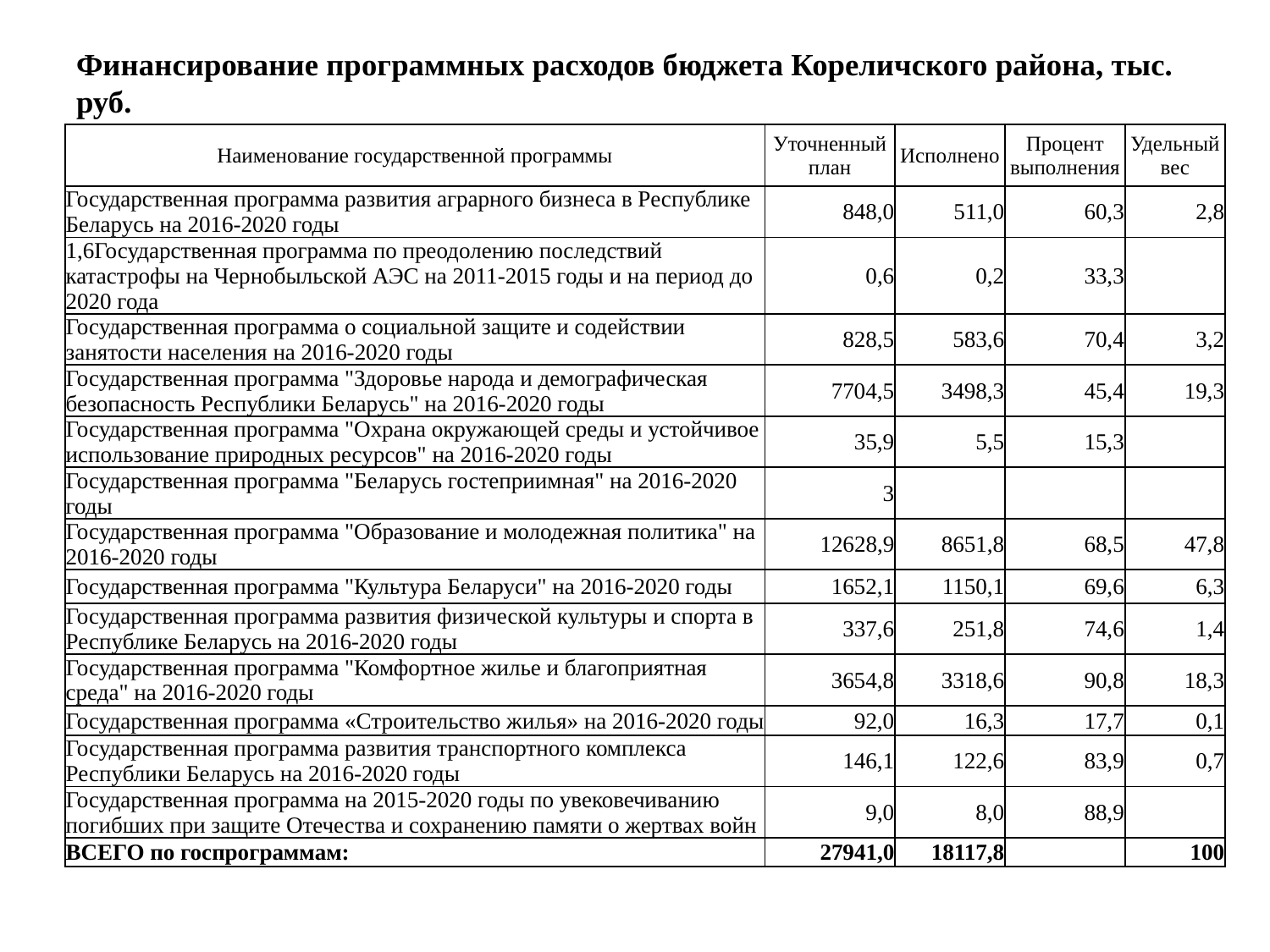

# Финансирование программных расходов бюджета Кореличского района, тыс. руб.
| Наименование государственной программы | Уточненный план | Исполнено | Процент выполнения | Удельный вес |
| --- | --- | --- | --- | --- |
| Государственная программа развития аграрного бизнеса в Республике Беларусь на 2016-2020 годы | 848,0 | 511,0 | 60,3 | 2,8 |
| 1,6Государственная программа по преодолению последствий катастрофы на Чернобыльской АЭС на 2011-2015 годы и на период до 2020 года | 0,6 | 0,2 | 33,3 |  |
| Государственная программа о социальной защите и содействии занятости населения на 2016-2020 годы | 828,5 | 583,6 | 70,4 | 3,2 |
| Государственная программа "Здоровье народа и демографическая безопасность Республики Беларусь" на 2016-2020 годы | 7704,5 | 3498,3 | 45,4 | 19,3 |
| Государственная программа "Охрана окружающей среды и устойчивое использование природных ресурсов" на 2016-2020 годы | 35,9 | 5,5 | 15,3 |  |
| Государственная программа "Беларусь гостеприимная" на 2016-2020 годы | 3 |  |  |  |
| Государственная программа "Образование и молодежная политика" на 2016-2020 годы | 12628,9 | 8651,8 | 68,5 | 47,8 |
| Государственная программа "Культура Беларуси" на 2016-2020 годы | 1652,1 | 1150,1 | 69,6 | 6,3 |
| Государственная программа развития физической культуры и спорта в Республике Беларусь на 2016-2020 годы | 337,6 | 251,8 | 74,6 | 1,4 |
| Государственная программа "Комфортное жилье и благоприятная среда" на 2016-2020 годы | 3654,8 | 3318,6 | 90,8 | 18,3 |
| Государственная программа «Строительство жилья» на 2016-2020 годы | 92,0 | 16,3 | 17,7 | 0,1 |
| Государственная программа развития транспортного комплекса Республики Беларусь на 2016-2020 годы | 146,1 | 122,6 | 83,9 | 0,7 |
| Государственная программа на 2015-2020 годы по увековечиванию погибших при защите Отечества и сохранению памяти о жертвах войн | 9,0 | 8,0 | 88,9 |  |
| ВСЕГО по госпрограммам: | 27941,0 | 18117,8 |  | 100 |